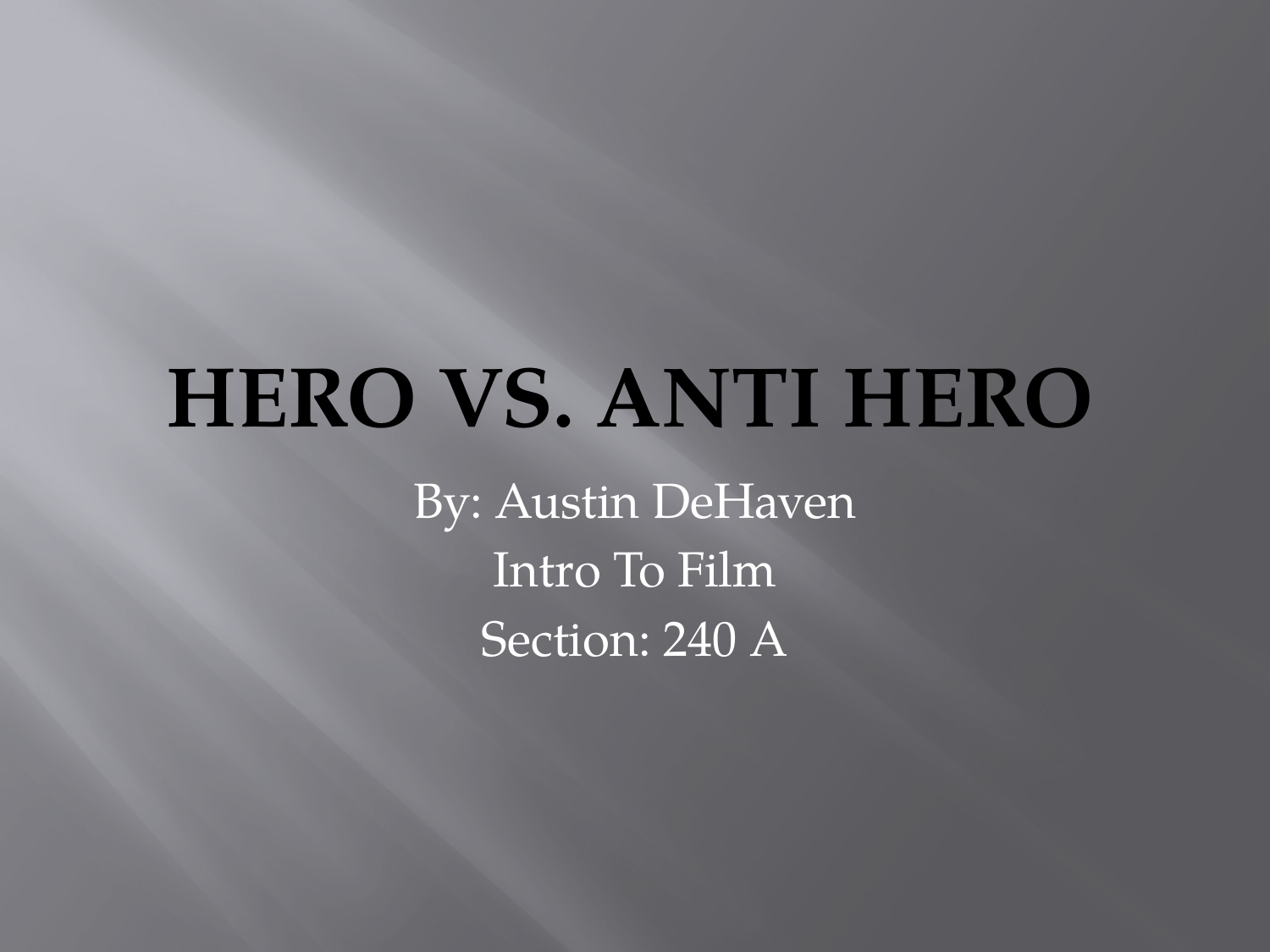

# Hero Vs. Anti Hero
By: Austin DeHaven
Intro To Film
Section: 240 A